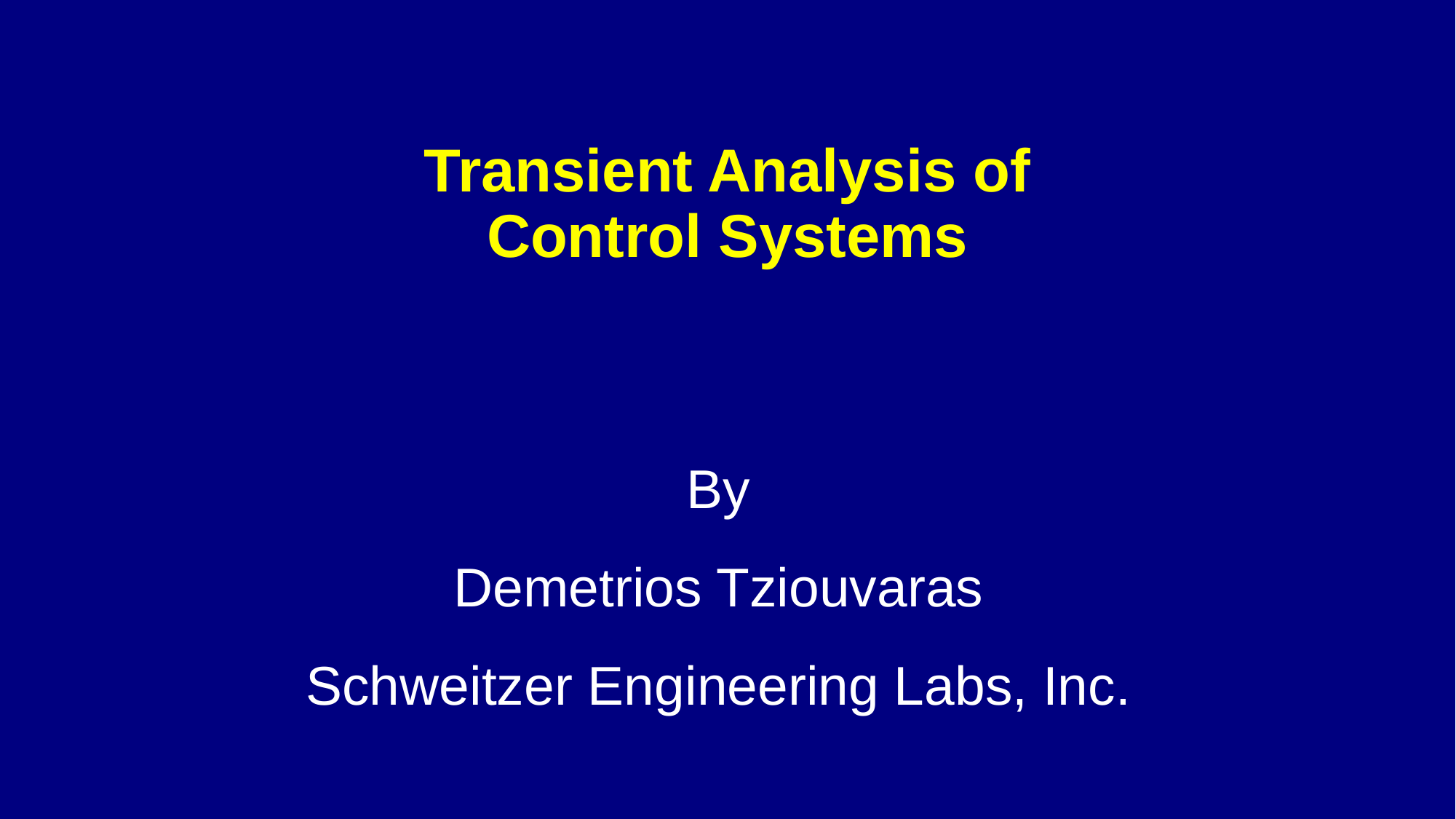

# Transient Analysis of Control Systems
By
Demetrios Tziouvaras
Schweitzer Engineering Labs, Inc.